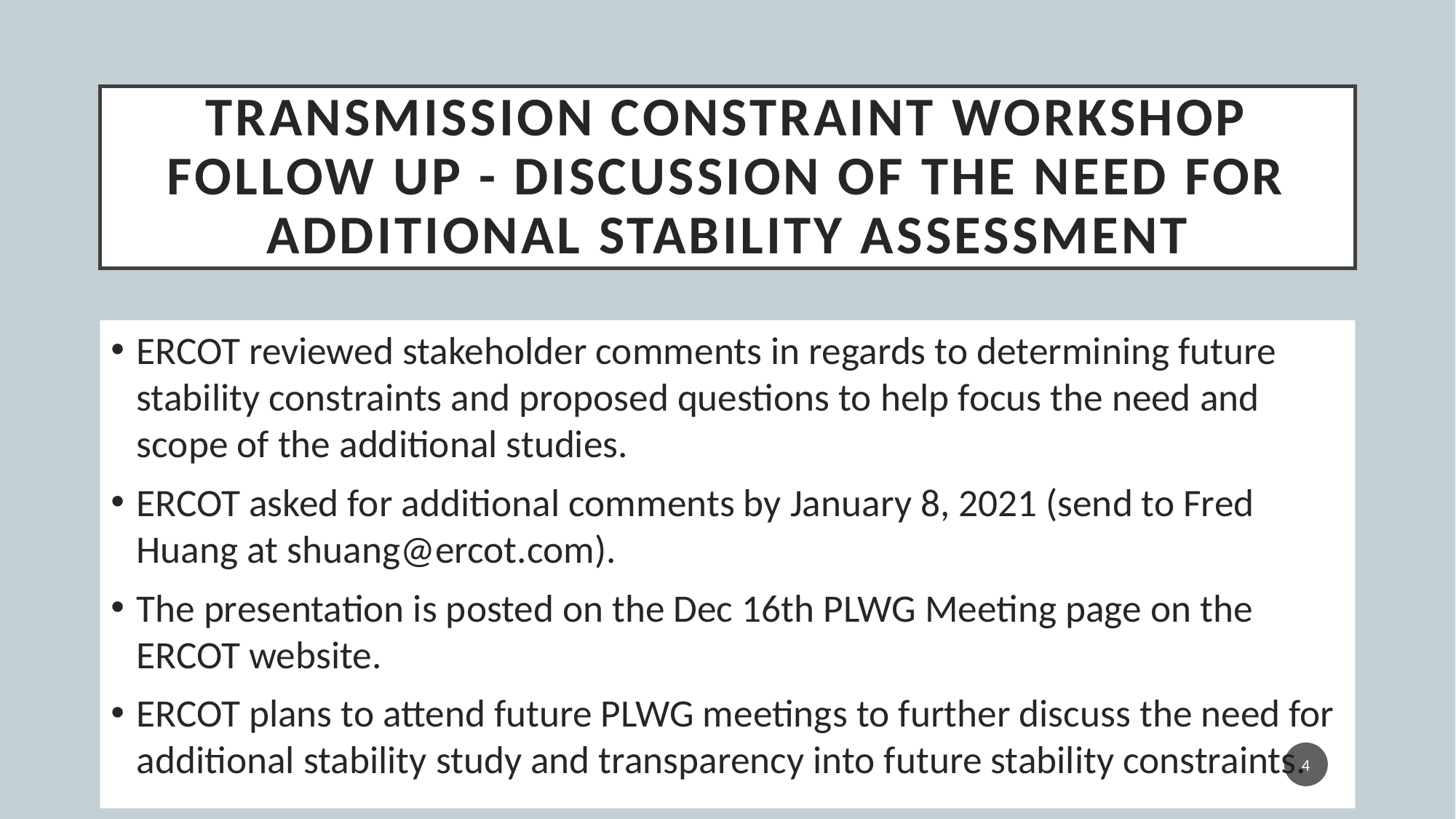

# Transmission Constraint Workshop follow up - Discussion of the Need for additional stability assessment
ERCOT reviewed stakeholder comments in regards to determining future stability constraints and proposed questions to help focus the need and scope of the additional studies.
ERCOT asked for additional comments by January 8, 2021 (send to Fred Huang at shuang@ercot.com).
The presentation is posted on the Dec 16th PLWG Meeting page on the ERCOT website.
ERCOT plans to attend future PLWG meetings to further discuss the need for additional stability study and transparency into future stability constraints.

4